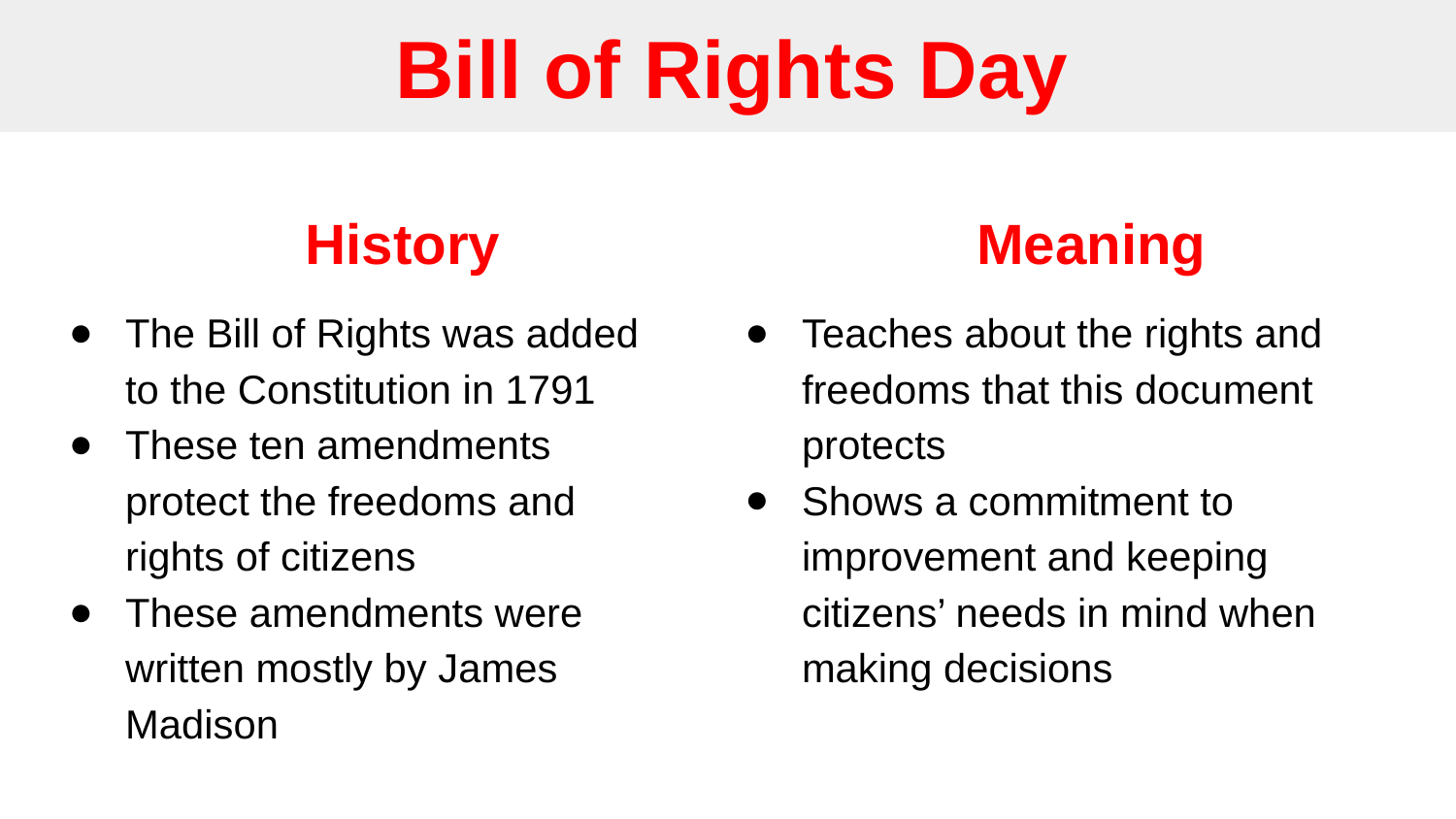

# Bill of Rights Day
History
The Bill of Rights was added to the Constitution in 1791
These ten amendments protect the freedoms and rights of citizens
These amendments were written mostly by James Madison
Meaning
Teaches about the rights and freedoms that this document protects
Shows a commitment to improvement and keeping citizens’ needs in mind when making decisions